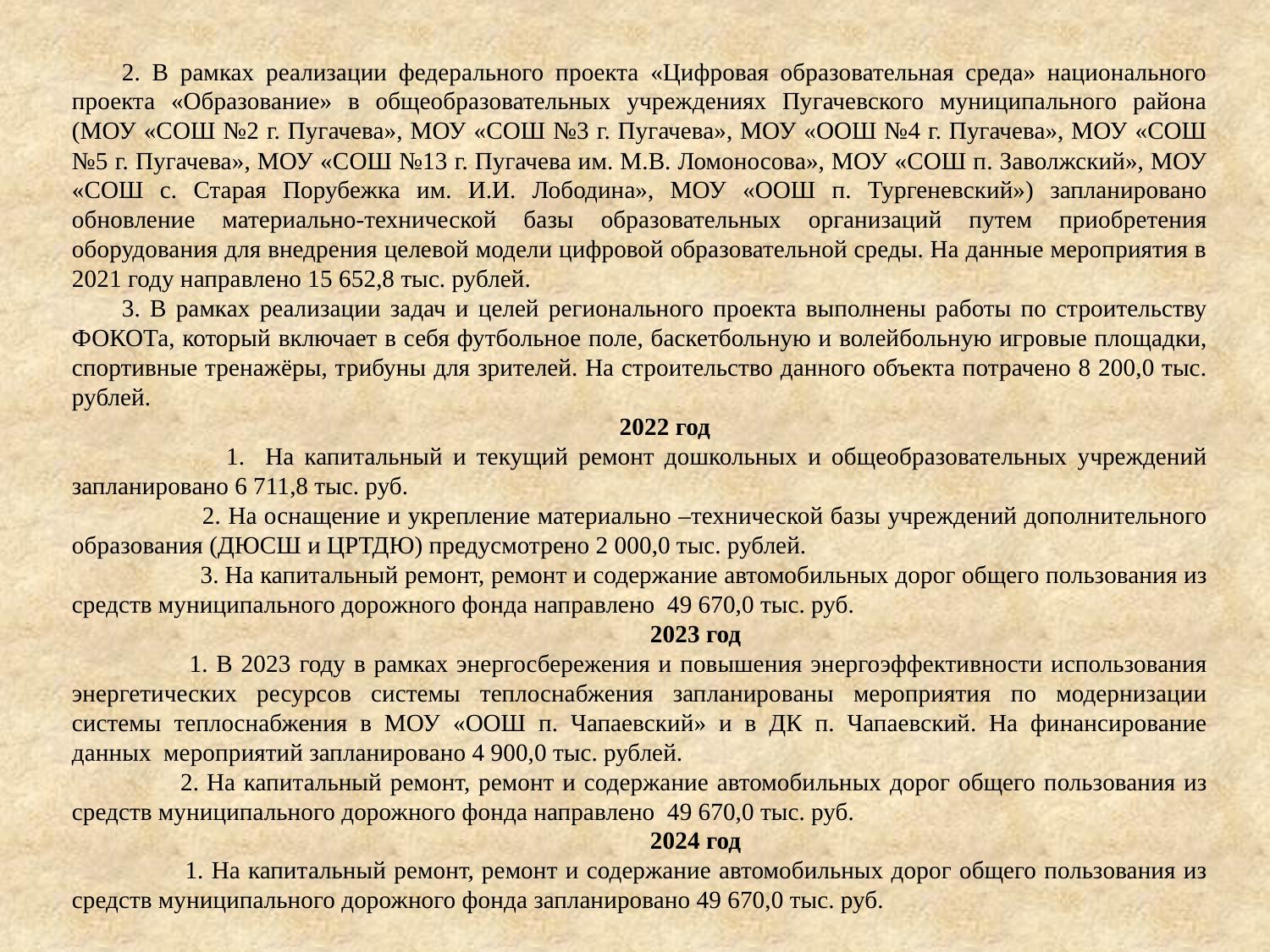

2. В рамках реализации федерального проекта «Цифровая образовательная среда» национального проекта «Образование» в общеобразовательных учреждениях Пугачевского муниципального района (МОУ «СОШ №2 г. Пугачева», МОУ «СОШ №3 г. Пугачева», МОУ «ООШ №4 г. Пугачева», МОУ «СОШ №5 г. Пугачева», МОУ «СОШ №13 г. Пугачева им. М.В. Ломоносова», МОУ «СОШ п. Заволжский», МОУ «СОШ с. Старая Порубежка им. И.И. Лободина», МОУ «ООШ п. Тургеневский») запланировано обновление материально-технической базы образовательных организаций путем приобретения оборудования для внедрения целевой модели цифровой образовательной среды. На данные мероприятия в 2021 году направлено 15 652,8 тыс. рублей.
3. В рамках реализации задач и целей регионального проекта выполнены работы по строительству ФОКОТа, который включает в себя футбольное поле, баскетбольную и волейбольную игровые площадки, спортивные тренажёры, трибуны для зрителей. На строительство данного объекта потрачено 8 200,0 тыс. рублей.
2022 год
          1.  На капитальный и текущий ремонт дошкольных и общеобразовательных учреждений запланировано 6 711,8 тыс. руб.
           2. На оснащение и укрепление материально –технической базы учреждений дополнительного образования (ДЮСШ и ЦРТДЮ) предусмотрено 2 000,0 тыс. рублей.
            3. На капитальный ремонт, ремонт и содержание автомобильных дорог общего пользования из средств муниципального дорожного фонда направлено  49 670,0 тыс. руб.
          2023 год
        1. В 2023 году в рамках энергосбережения и повышения энергоэффективности использования энергетических ресурсов системы теплоснабжения запланированы мероприятия по модернизации системы теплоснабжения в МОУ «ООШ п. Чапаевский» и в ДК п. Чапаевский. На финансирование данных  мероприятий запланировано 4 900,0 тыс. рублей.
       2. На капитальный ремонт, ремонт и содержание автомобильных дорог общего пользования из средств муниципального дорожного фонда направлено  49 670,0 тыс. руб.
          2024 год
        1. На капитальный ремонт, ремонт и содержание автомобильных дорог общего пользования из средств муниципального дорожного фонда запланировано 49 670,0 тыс. руб.